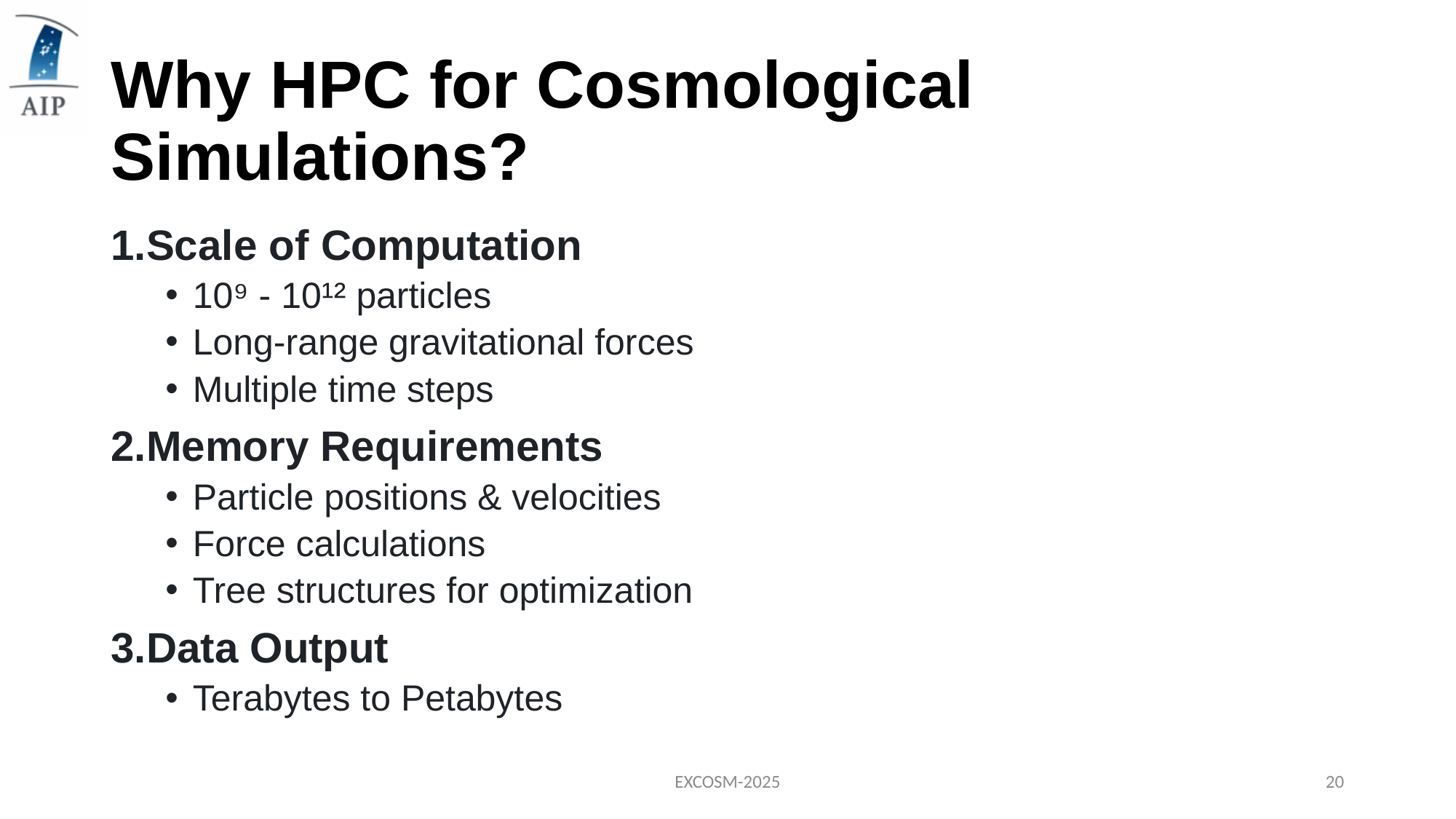

# Why HPC for Cosmological Simulations?
Scale of Computation
10⁹ - 10¹² particles
Long-range gravitational forces
Multiple time steps
Memory Requirements
Particle positions & velocities
Force calculations
Tree structures for optimization
Data Output
Terabytes to Petabytes
EXCOSM-2025
20